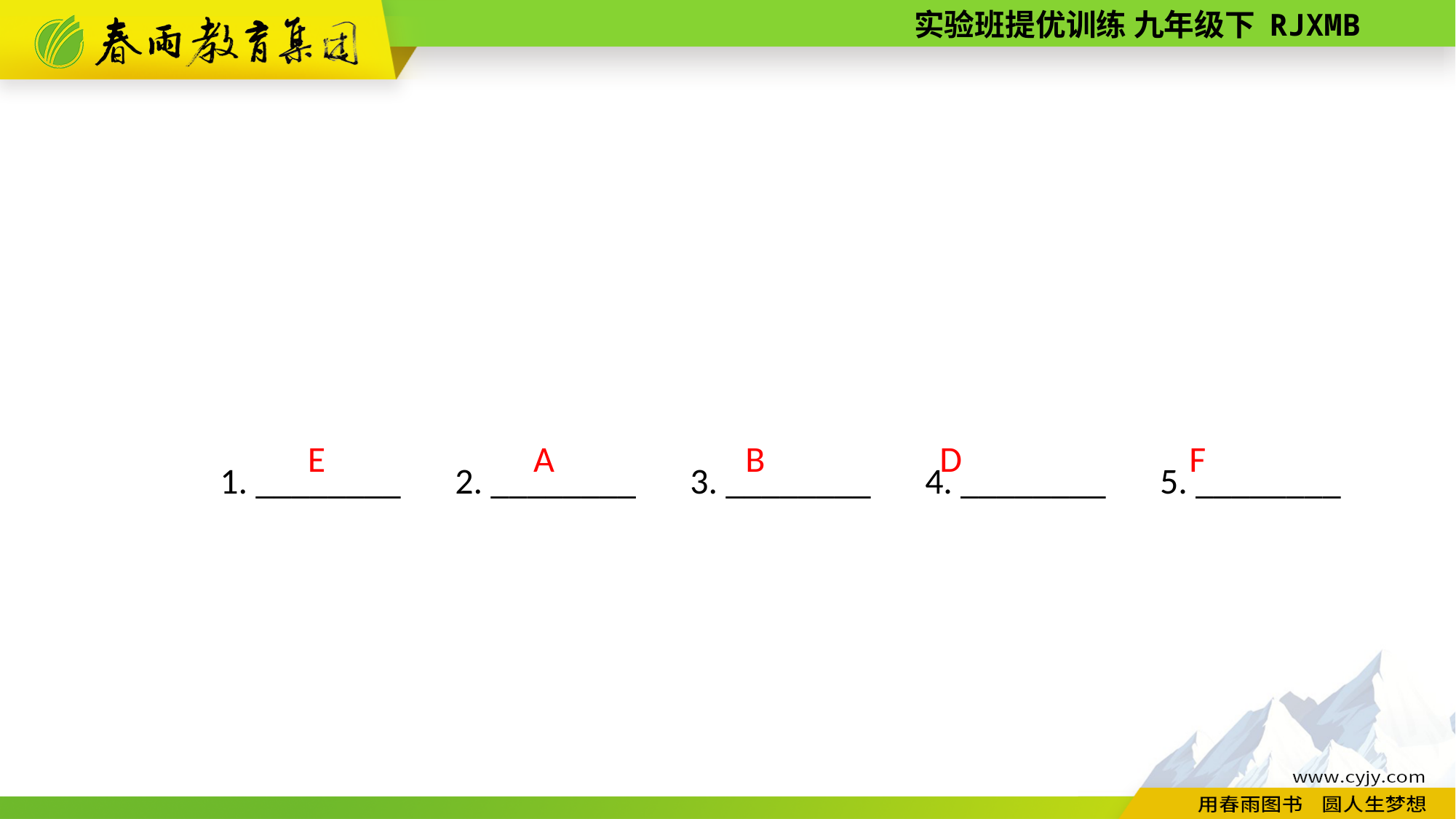

1. ________　2. ________　3. ________　4. ________　5. ________
D
F
 B
E
A